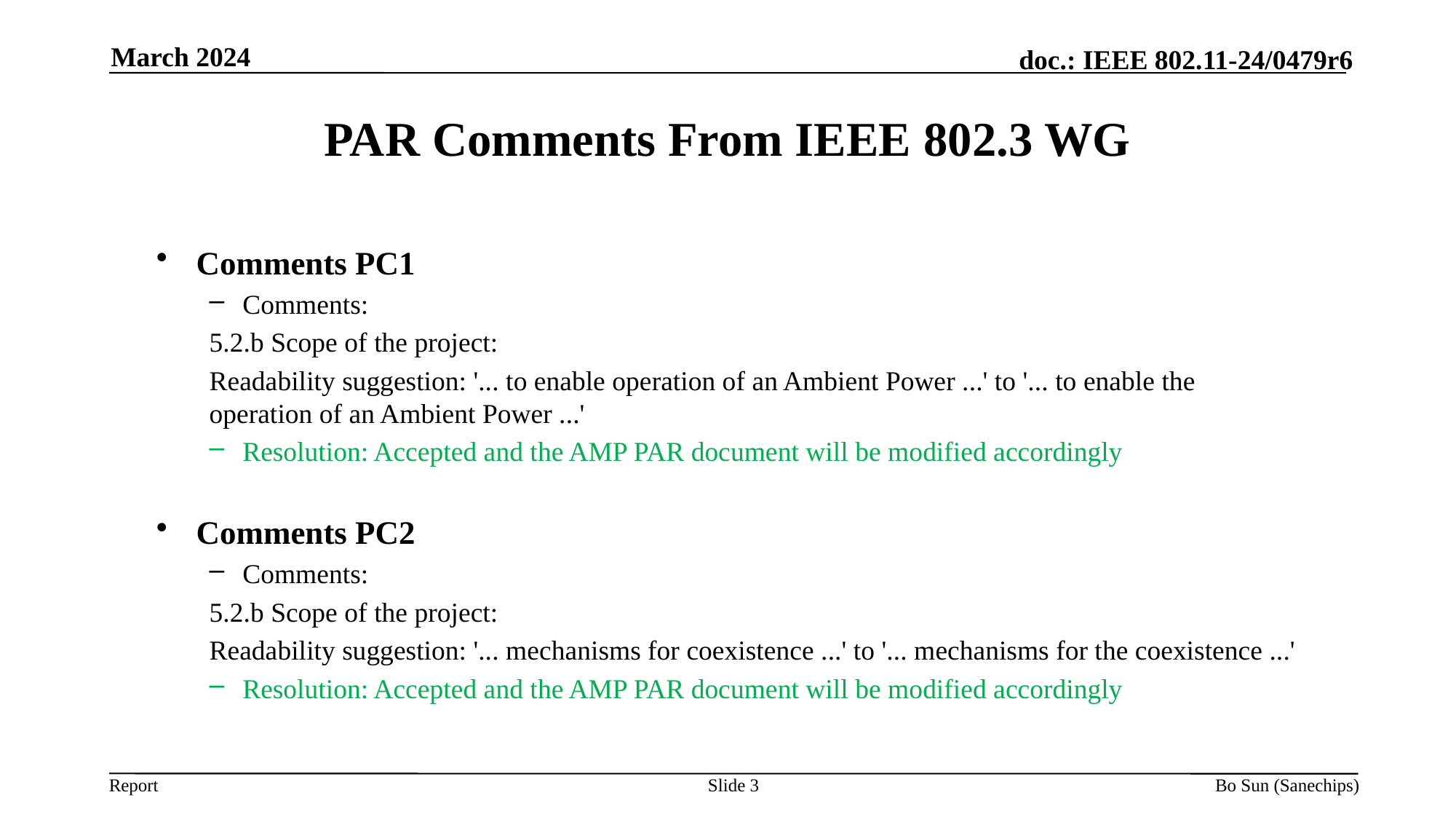

March 2024
PAR Comments From IEEE 802.3 WG
Comments PC1
Comments:
5.2.b Scope of the project:
Readability suggestion: '... to enable operation of an Ambient Power ...' to '... to enable the operation of an Ambient Power ...'
Resolution: Accepted and the AMP PAR document will be modified accordingly

Comments PC2
Comments:
5.2.b Scope of the project:
Readability suggestion: '... mechanisms for coexistence ...' to '... mechanisms for the coexistence ...'
Resolution: Accepted and the AMP PAR document will be modified accordingly

Slide 3
Bo Sun (Sanechips)